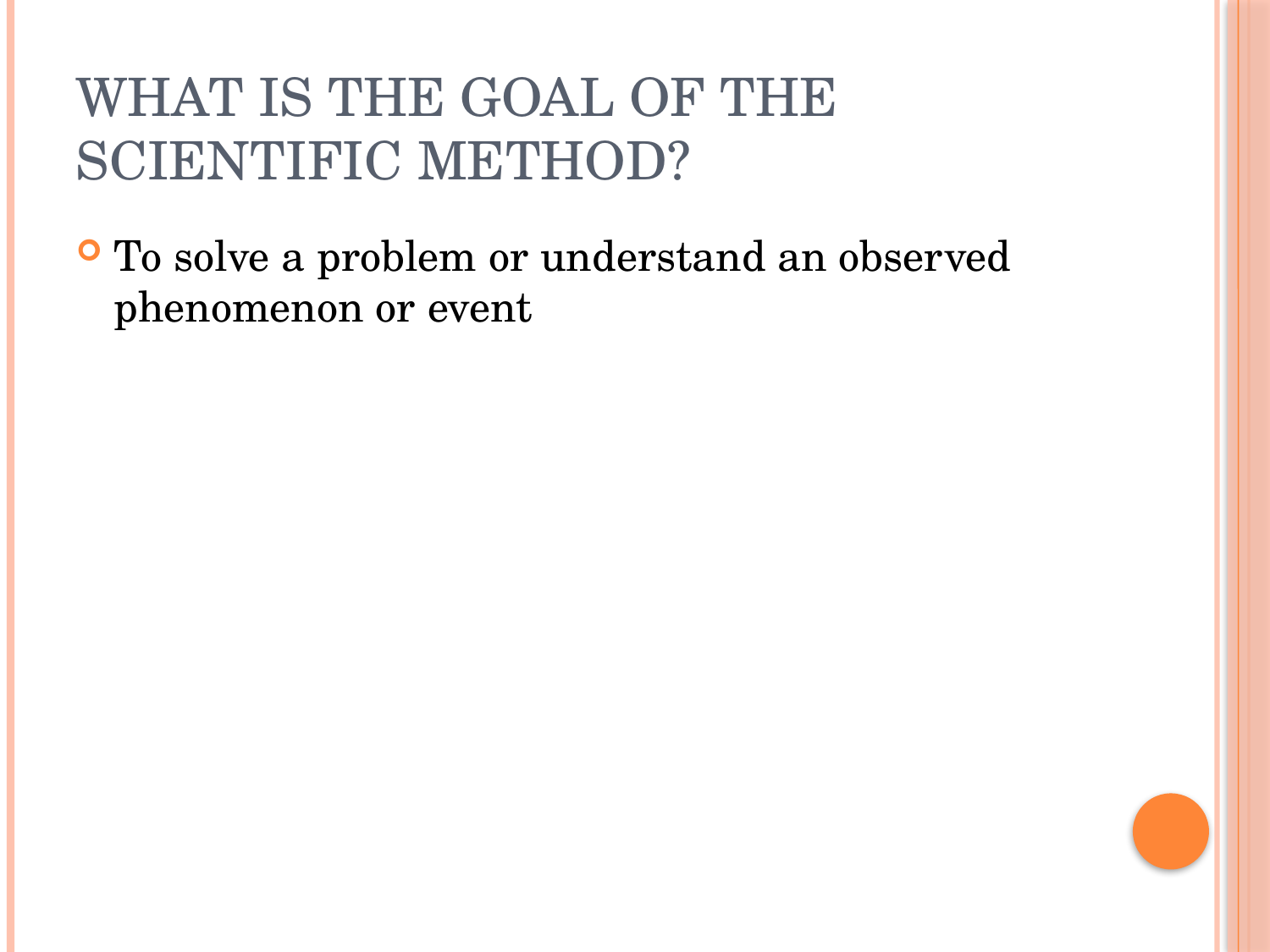

# What is the goal of the scientific method?
To solve a problem or understand an observed phenomenon or event